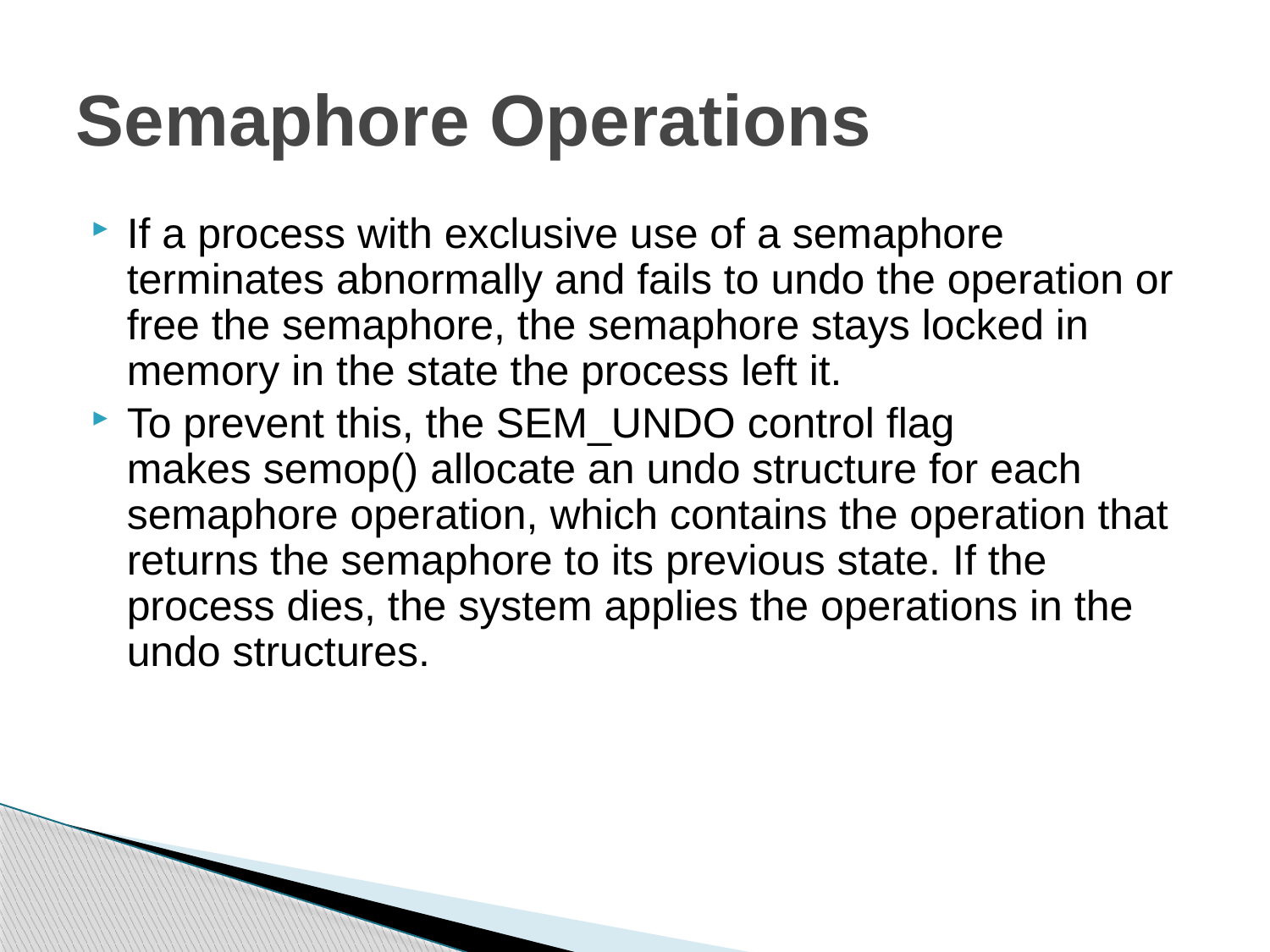

# Semaphore Operations
If a process with exclusive use of a semaphore terminates abnormally and fails to undo the operation or free the semaphore, the semaphore stays locked in memory in the state the process left it.
To prevent this, the SEM_UNDO control flag makes semop() allocate an undo structure for each semaphore operation, which contains the operation that returns the semaphore to its previous state. If the process dies, the system applies the operations in the undo structures.